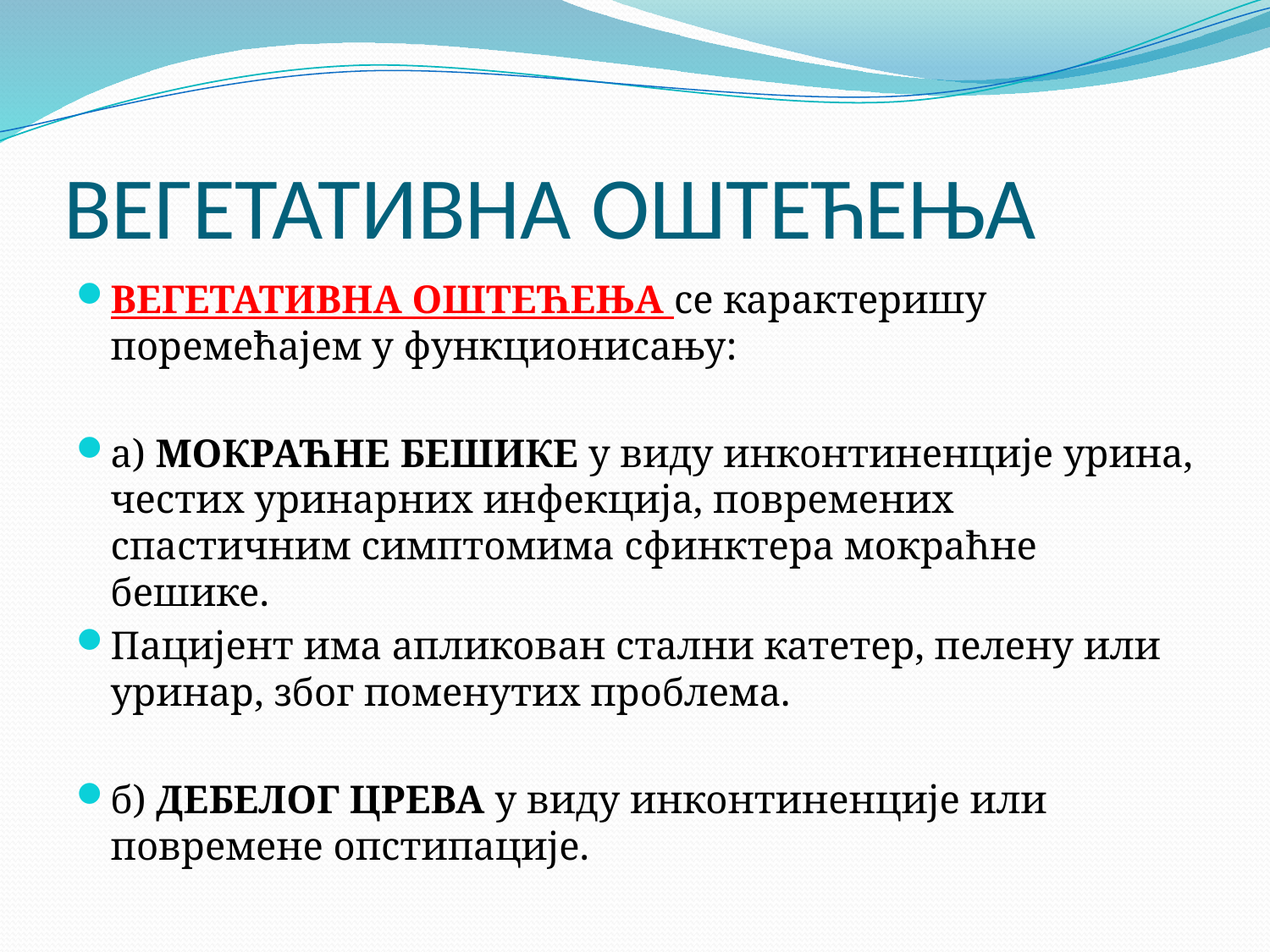

# ВЕГЕТАТИВНА ОШТЕЋЕЊА
ВЕГЕТАТИВНА ОШТЕЋЕЊА се карактеришу поремећајем у функционисању:

а) МОКРАЋНЕ БЕШИКЕ у виду инконтиненције урина, честих уринарних инфекција, повремених спастичним симптомима сфинктера мокраћне бешике.
Пацијент има апликован стални катетер, пелену или уринар, због поменутих проблема.

б) ДЕБЕЛОГ ЦРЕВА у виду инконтиненције или повремене опстипације.